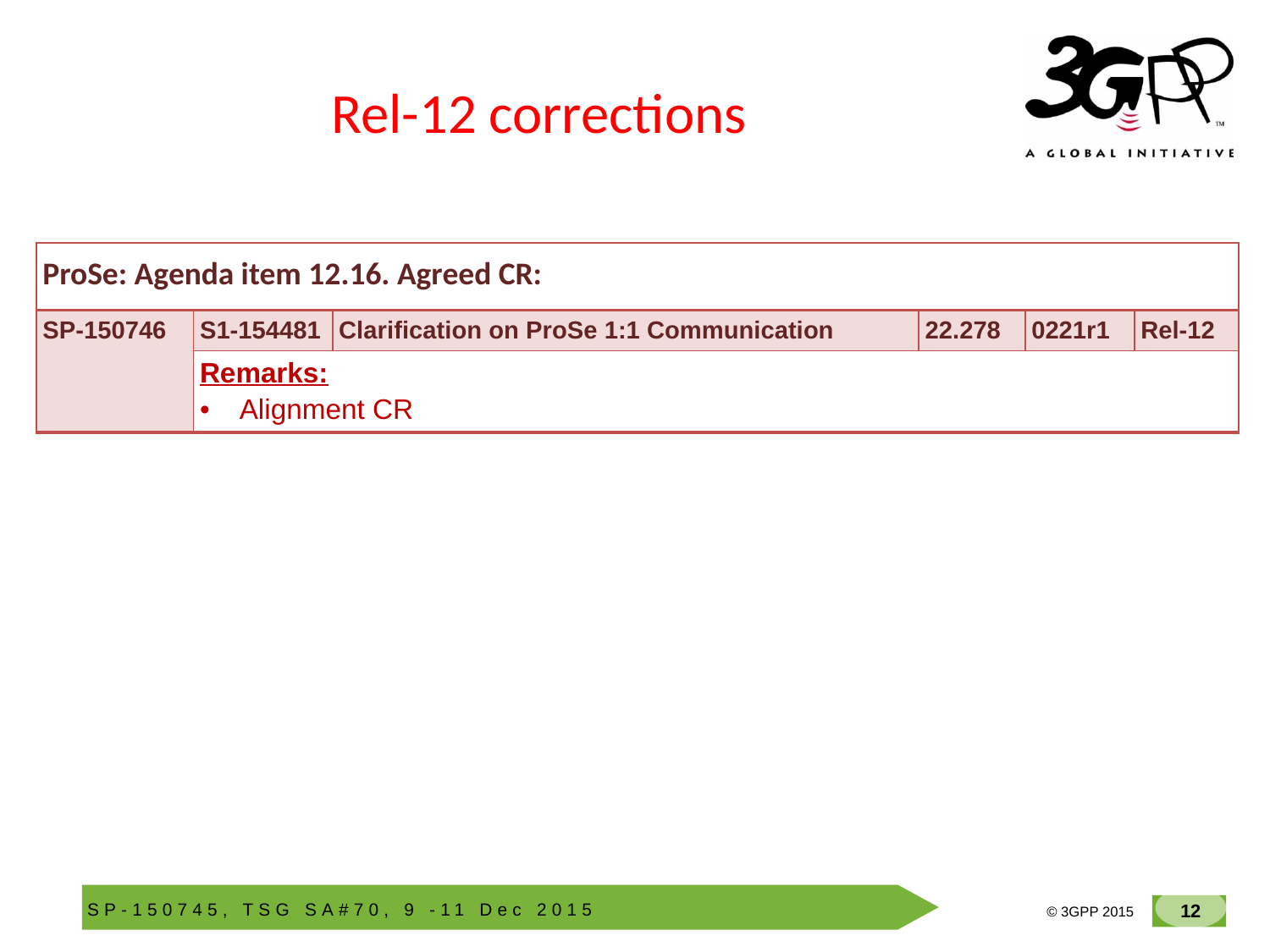

# Rel-12 corrections
| ProSe: Agenda item 12.16. Agreed CR: |  |  |  |  |  |
| --- | --- | --- | --- | --- | --- |
| SP-150746 | S1-154481 | Clarification on ProSe 1:1 Communication | 22.278 | 0221r1 | Rel-12 |
|  | Remarks: Alignment CR |  |  |  |  |
|  |  |  |  |  |  |